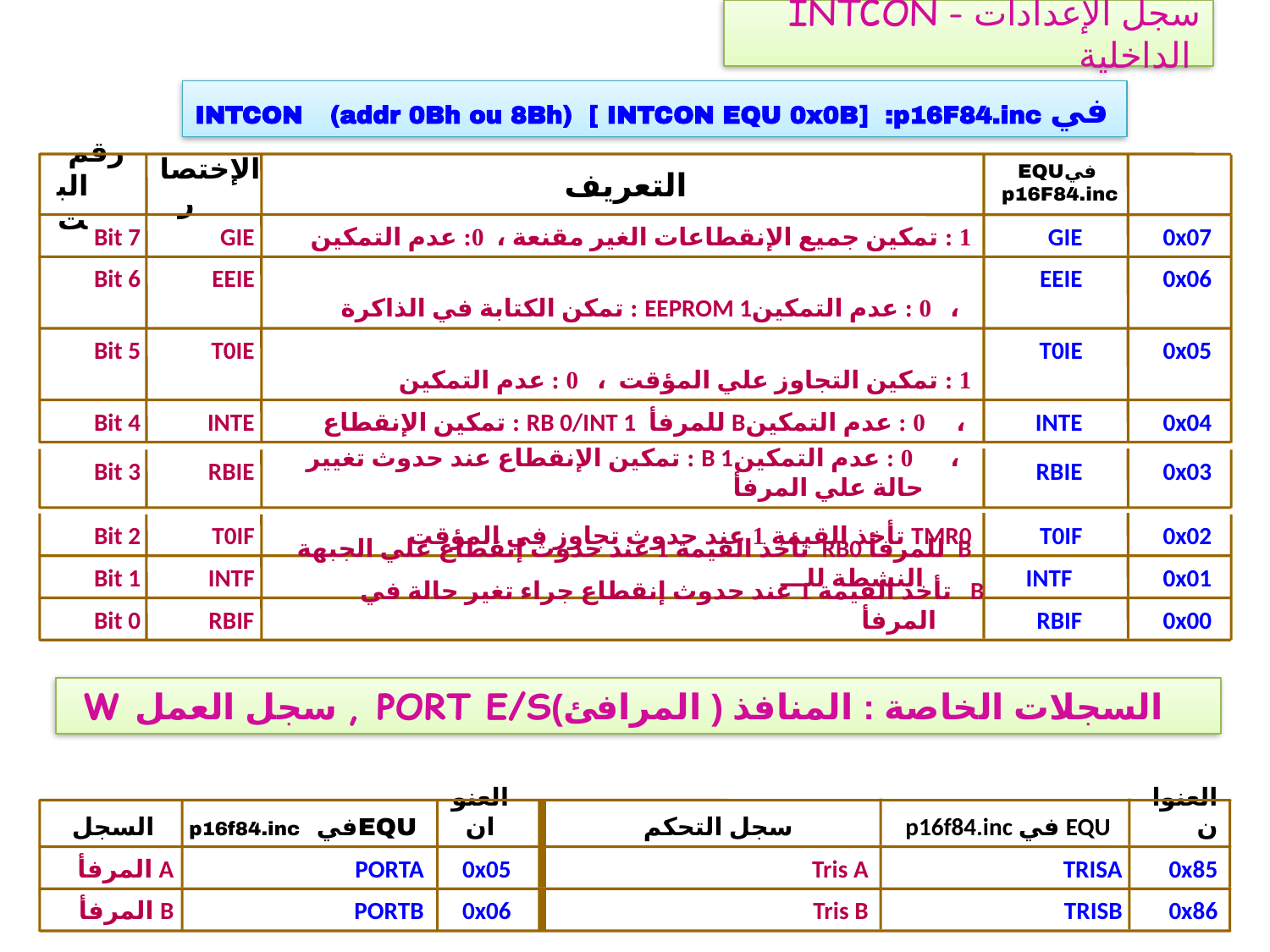

INTCON - سجل الإعدادات الداخلية
INTCON     (addr 0Bh ou 8Bh)  [ INTCON EQU 0x0B]  :p16F84.inc في

 فيEQU p16F84.inc

رقم البت

الإختصار
التعريف

Bit 7

GIE
1 : تمكين جميع الإنقطاعات الغير مقنعة ،  0: عدم التمكين
GIE
0x07

Bit 6
EEIE
  ،   0 : عدم التمكينEEPROM 1 : تمكن الكتابة في الذاكرة
EEIE
0x06

Bit 5

T0IE
1 : تمكين التجاوز علي المؤقت  ،   0 : عدم التمكين
T0IE
0x05

Bit 4
INTE
 ،     0 : عدم التمكينB للمرفأ  RB 0/INT 1 : تمكين الإنقطاع
INTE
0x04

Bit 3

RBIE
  ،      0 : عدم التمكينB 1 : تمكين الإنقطاع عند حدوث تغيير حالة علي المرفأ
RBIE
0x03

Bit 2
T0IF
TMR0 تأخذ القيمة 1 عند حدوث تجاوز في المؤقت
T0IF
0x02

Bit 1

INTF
B  للمرفأ RB0  تأخذ القيمة 1 عند حدوث إنقطاع علي الجبهة النشطة للـــ
INTF
0x01

Bit 0
RBIF
B   تأخذ القيمة 1 عند حدوث إنقطاع جراء تغير حالة في المرفأ
RBIF
0x00

W سجل العمل , PORT E/Sالسجلات الخاصة : المنافذ ( المرافئ)

السجل

p16f84.inc  فيEQU
العنوان

سجل التحكم
p16f84.inc في EQU
العنوان

A المرفأ

PORTA
0x05

Tris A
TRISA
0x85

B المرفأ
PORTB
0x06

Tris B
TRISB
0x86